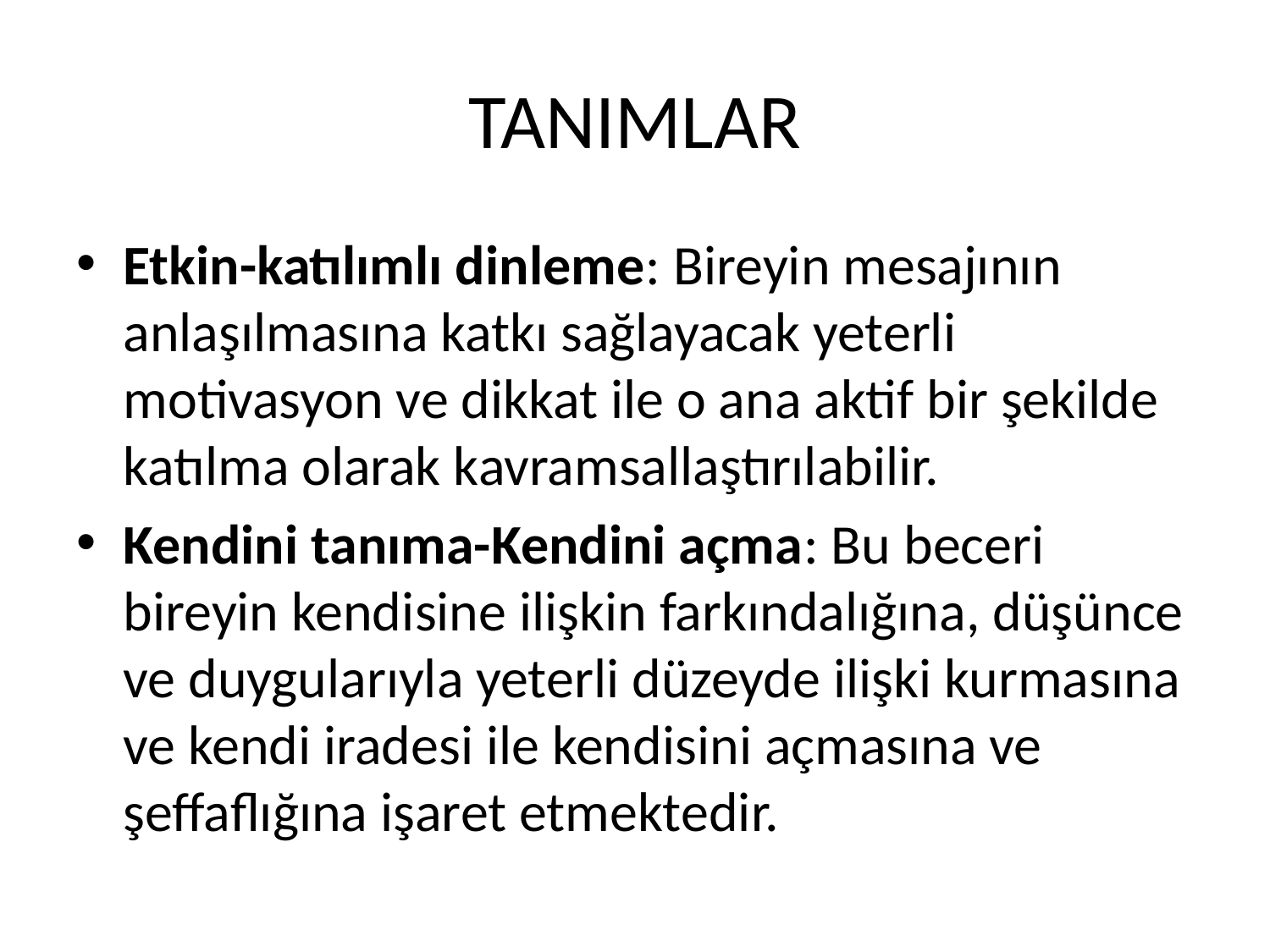

# TANIMLAR
Etkin-katılımlı dinleme: Bireyin mesajının anlaşılmasına katkı sağlayacak yeterli motivasyon ve dikkat ile o ana aktif bir şekilde katılma olarak kavramsallaştırılabilir.
Kendini tanıma-Kendini açma: Bu beceri bireyin kendisine ilişkin farkındalığına, düşünce ve duygularıyla yeterli düzeyde ilişki kurmasına ve kendi iradesi ile kendisini açmasına ve şeffaflığına işaret etmektedir.